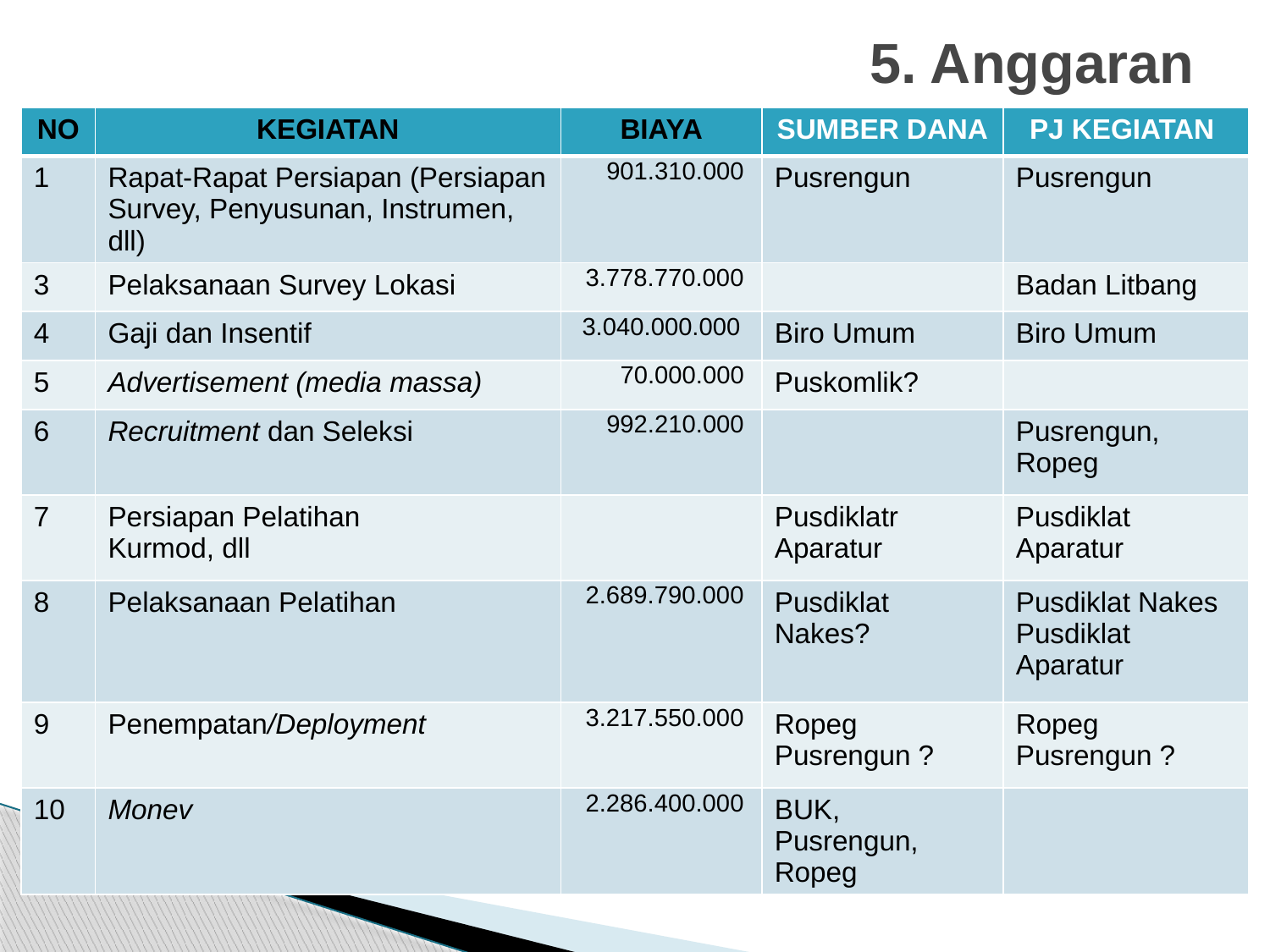

# 5. Anggaran
| NO | KEGIATAN | BIAYA | SUMBER DANA | PJ KEGIATAN |
| --- | --- | --- | --- | --- |
| 1 | Rapat-Rapat Persiapan (Persiapan Survey, Penyusunan, Instrumen, dll) | 901.310.000 | Pusrengun | Pusrengun |
| 3 | Pelaksanaan Survey Lokasi | 3.778.770.000 |  | Badan Litbang |
| 4 | Gaji dan Insentif | 3.040.000.000 | Biro Umum | Biro Umum |
| 5 | Advertisement (media massa) | 70.000.000 | Puskomlik? |  |
| 6 | Recruitment dan Seleksi | 992.210.000 |  | Pusrengun, Ropeg |
| 7 | Persiapan Pelatihan Kurmod, dll |  | Pusdiklatr Aparatur | Pusdiklat Aparatur |
| 8 | Pelaksanaan Pelatihan | 2.689.790.000 | Pusdiklat Nakes? | Pusdiklat Nakes Pusdiklat Aparatur |
| 9 | Penempatan/Deployment | 3.217.550.000 | Ropeg Pusrengun ? | Ropeg Pusrengun ? |
| 10 | Monev | 2.286.400.000 | BUK, Pusrengun, Ropeg |  |